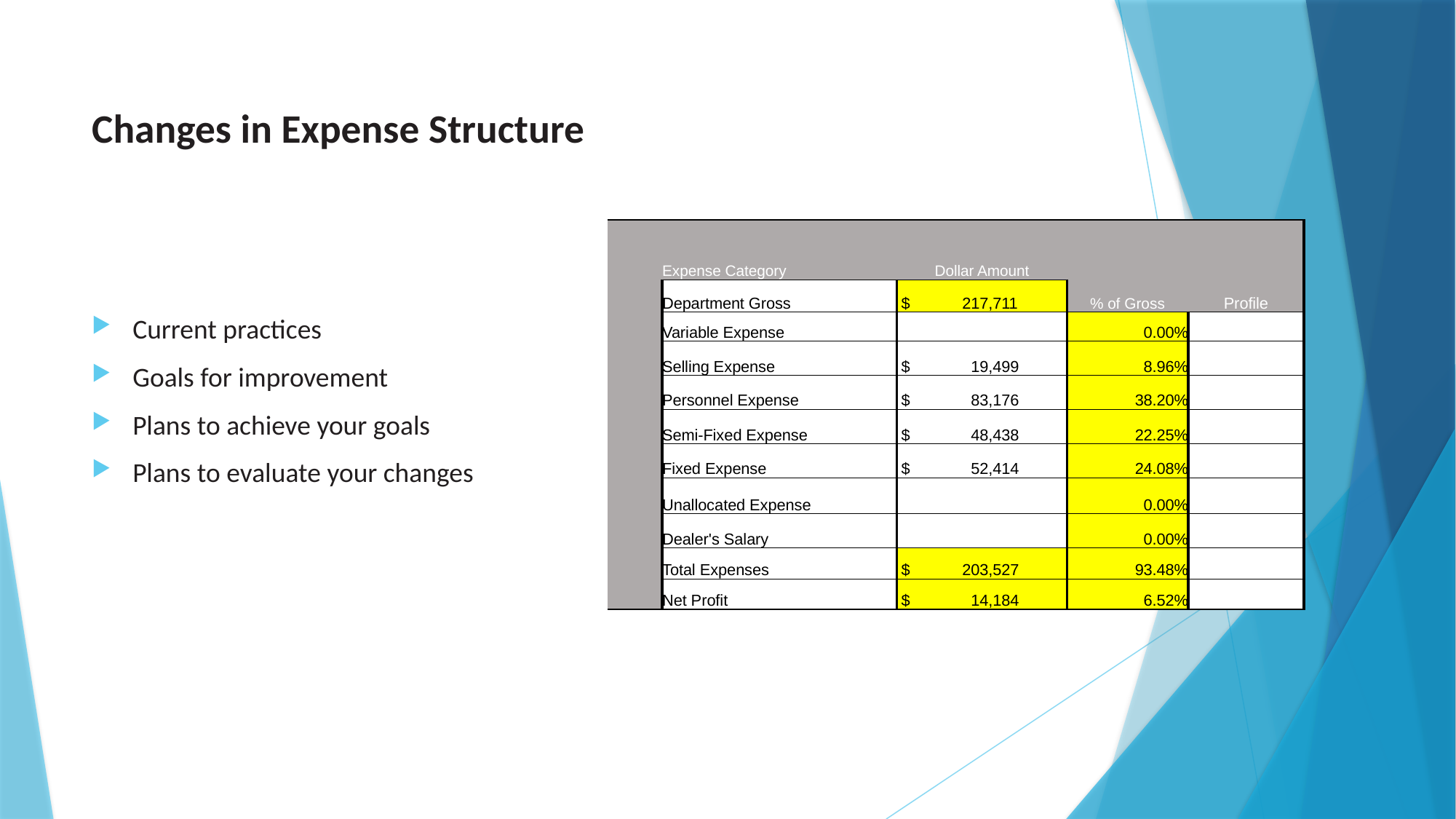

# Changes in Expense Structure
|  | Expense Category | Dollar Amount |  |  |
| --- | --- | --- | --- | --- |
|  | Department Gross | $ 217,711 | % of Gross | Profile |
|  | Variable Expense |  | 0.00% |  |
|  | Selling Expense | $ 19,499 | 8.96% |  |
|  | Personnel Expense | $ 83,176 | 38.20% |  |
|  | Semi-Fixed Expense | $ 48,438 | 22.25% |  |
|  | Fixed Expense | $ 52,414 | 24.08% |  |
|  | Unallocated Expense |  | 0.00% |  |
|  | Dealer's Salary |  | 0.00% |  |
|  | Total Expenses | $ 203,527 | 93.48% |  |
|  | Net Profit | $ 14,184 | 6.52% |  |

Current practices
Goals for improvement
Plans to achieve your goals
Plans to evaluate your changes